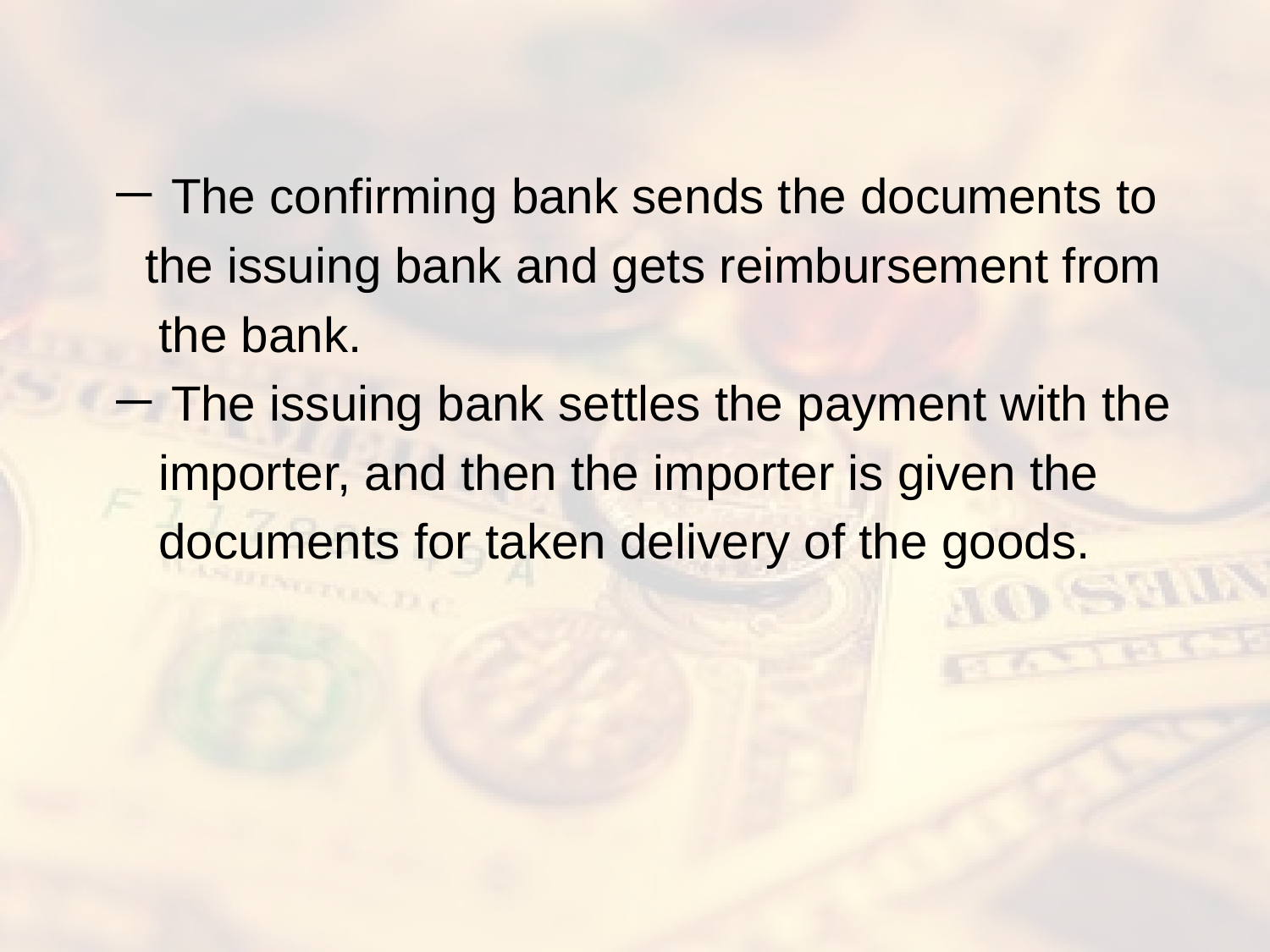

#

  －The confirming bank sends the documents to
     the issuing bank and gets reimbursement from
      the bank.
  －The issuing bank settles the payment with the
      importer, and then the importer is given the
      documents for taken delivery of the goods.